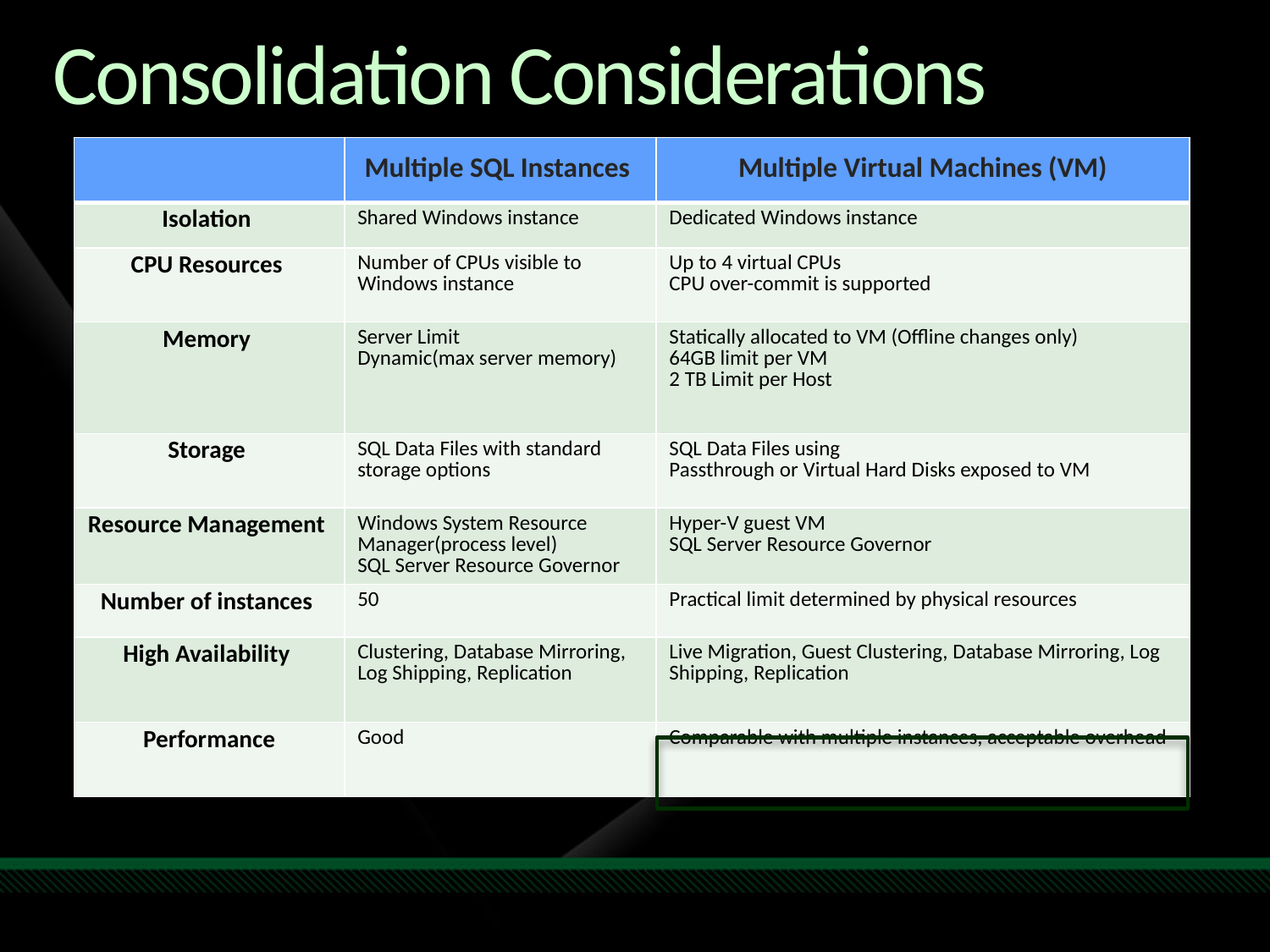

# Consolidation Considerations
|  | Multiple SQL Instances | Multiple Virtual Machines (VM) |
| --- | --- | --- |
| Isolation | Shared Windows instance | Dedicated Windows instance |
| CPU Resources | Number of CPUs visible to Windows instance | Up to 4 virtual CPUs CPU over-commit is supported |
| Memory | Server Limit Dynamic(max server memory) | Statically allocated to VM (Offline changes only) 64GB limit per VM 2 TB Limit per Host |
| Storage | SQL Data Files with standard storage options | SQL Data Files using Passthrough or Virtual Hard Disks exposed to VM |
| Resource Management | Windows System Resource Manager(process level) SQL Server Resource Governor | Hyper-V guest VM SQL Server Resource Governor |
| Number of instances | 50 | Practical limit determined by physical resources |
| High Availability | Clustering, Database Mirroring, Log Shipping, Replication | Live Migration, Guest Clustering, Database Mirroring, Log Shipping, Replication |
| Performance | Good | Comparable with multiple instances, acceptable overhead |